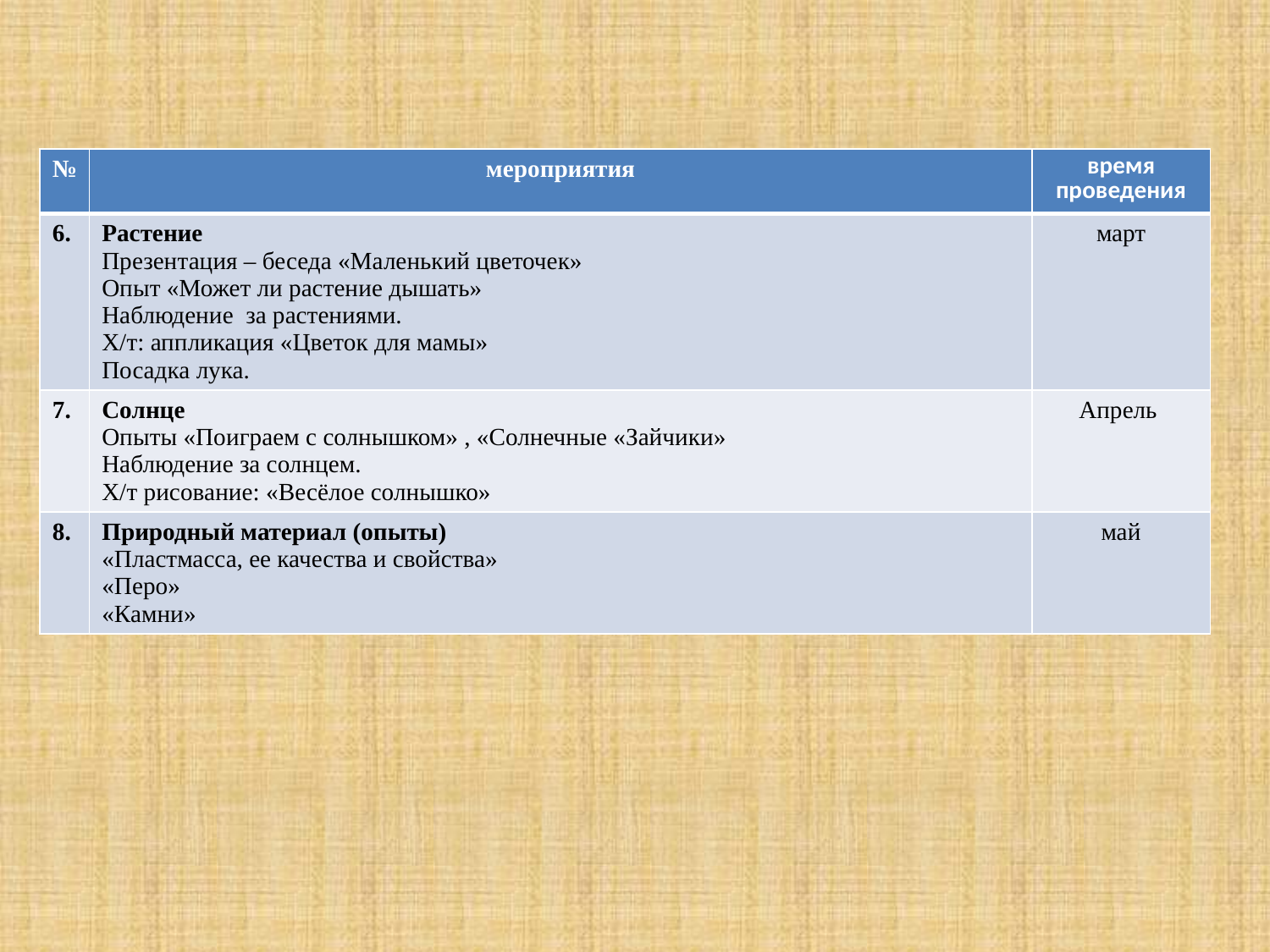

| № | мероприятия | время проведения |
| --- | --- | --- |
| 6. | Растение Презентация – беседа «Маленький цветочек» Опыт «Может ли растение дышать» Наблюдение за растениями. Х/т: аппликация «Цветок для мамы» Посадка лука. | март |
| 7. | Солнце Опыты «Поиграем с солнышком» , «Солнечные «Зайчики»  Наблюдение за солнцем. Х/т рисование: «Весёлое солнышко» | Апрель |
| 8. | Природный материал (опыты) «Пластмасса, ее качества и свойства»  «Перо»  «Камни» | май |